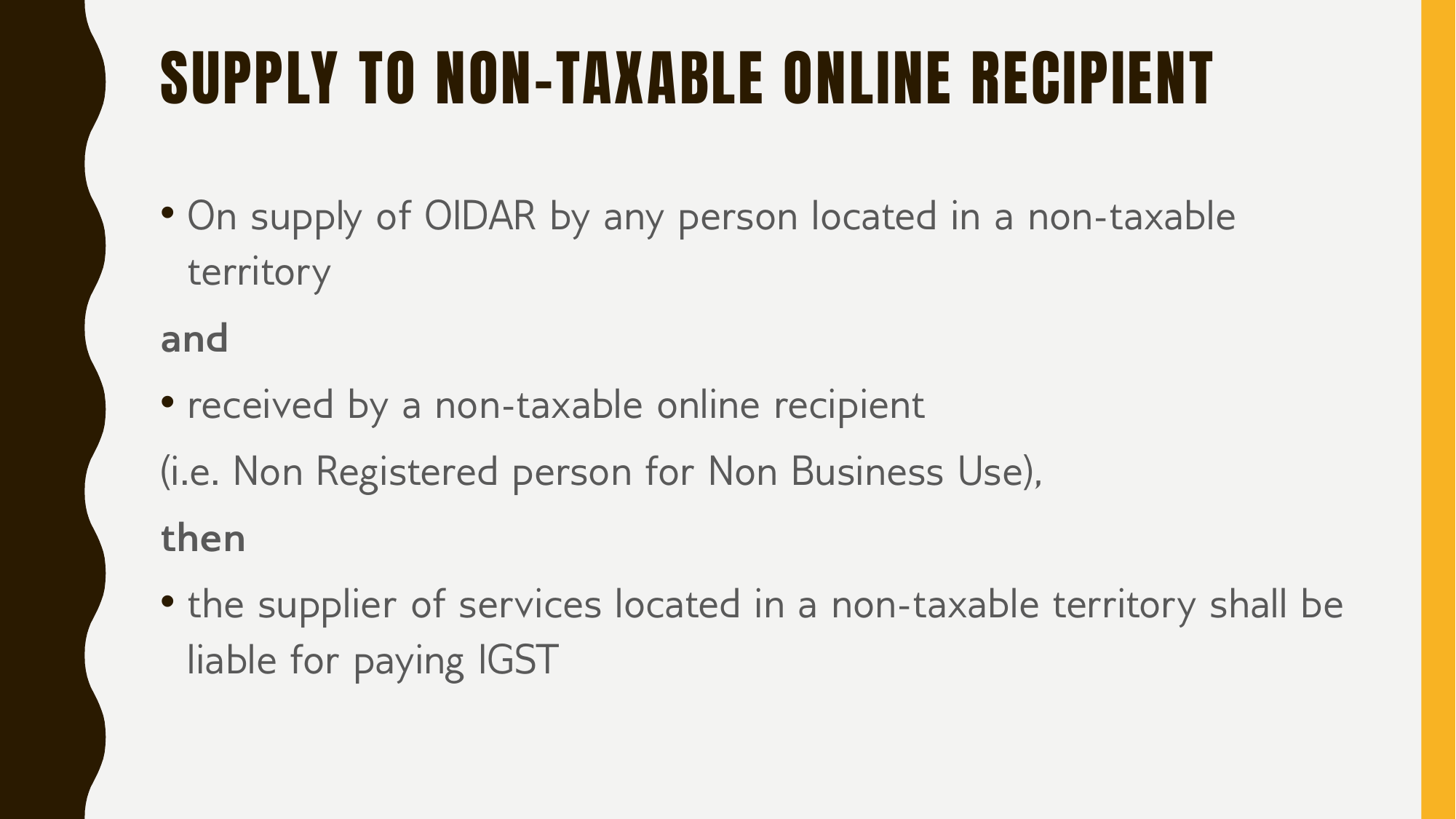

# Supply to non-taxable online recipient
On supply of OIDAR by any person located in a non-taxable territory
and
received by a non-taxable online recipient
(i.e. Non Registered person for Non Business Use),
then
the supplier of services located in a non-taxable territory shall be liable for paying IGST